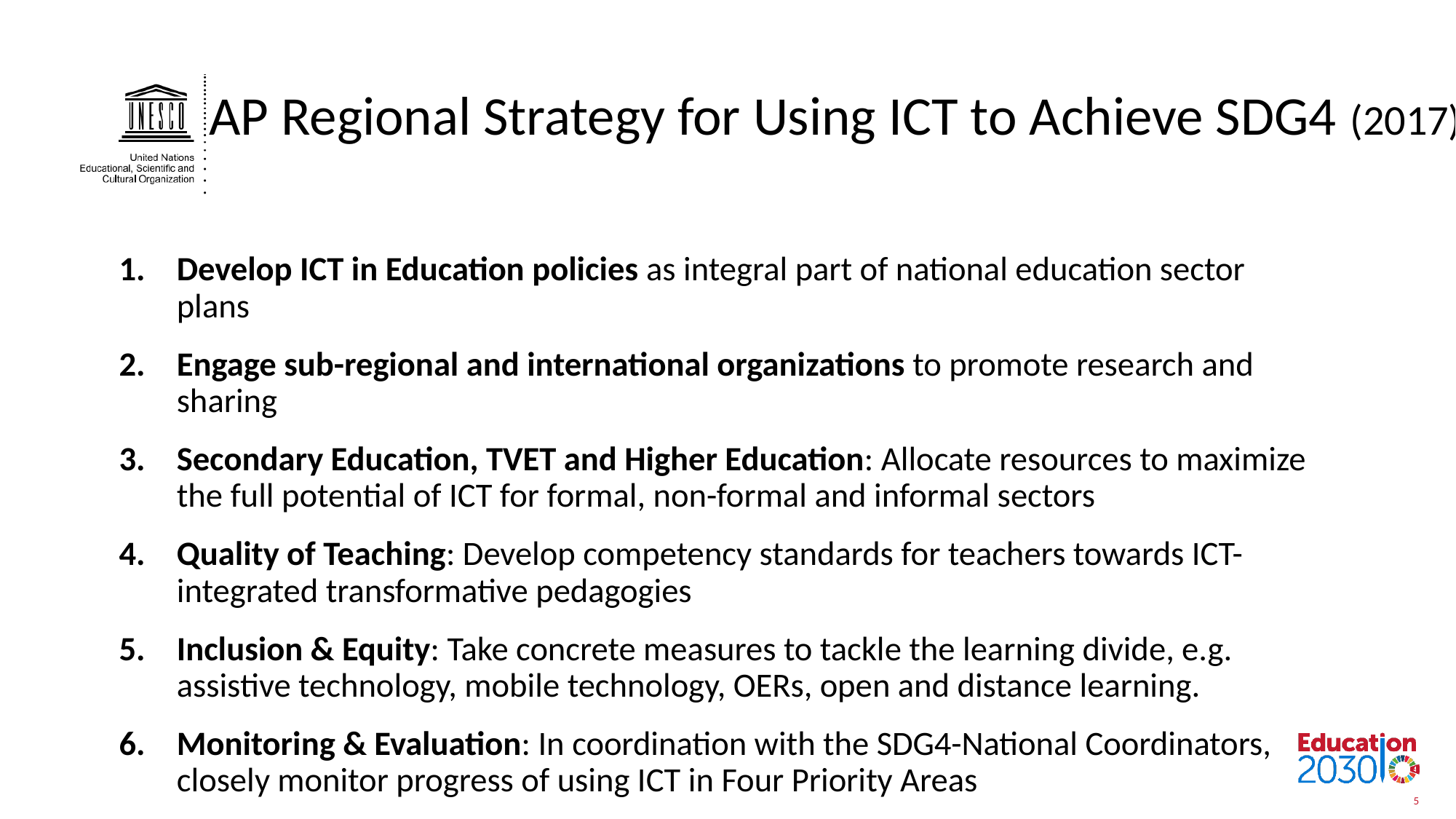

AP Regional Strategy for Using ICT to Achieve SDG4 (2017)
Develop ICT in Education policies as integral part of national education sector plans
Engage sub-regional and international organizations to promote research and sharing
Secondary Education, TVET and Higher Education: Allocate resources to maximize the full potential of ICT for formal, non-formal and informal sectors
Quality of Teaching: Develop competency standards for teachers towards ICT-integrated transformative pedagogies
Inclusion & Equity: Take concrete measures to tackle the learning divide, e.g.  assistive technology, mobile technology, OERs, open and distance learning.
Monitoring & Evaluation: In coordination with the SDG4-National Coordinators, closely monitor progress of using ICT in Four Priority Areas
Available at: https://goo.gl/k9x1Qp